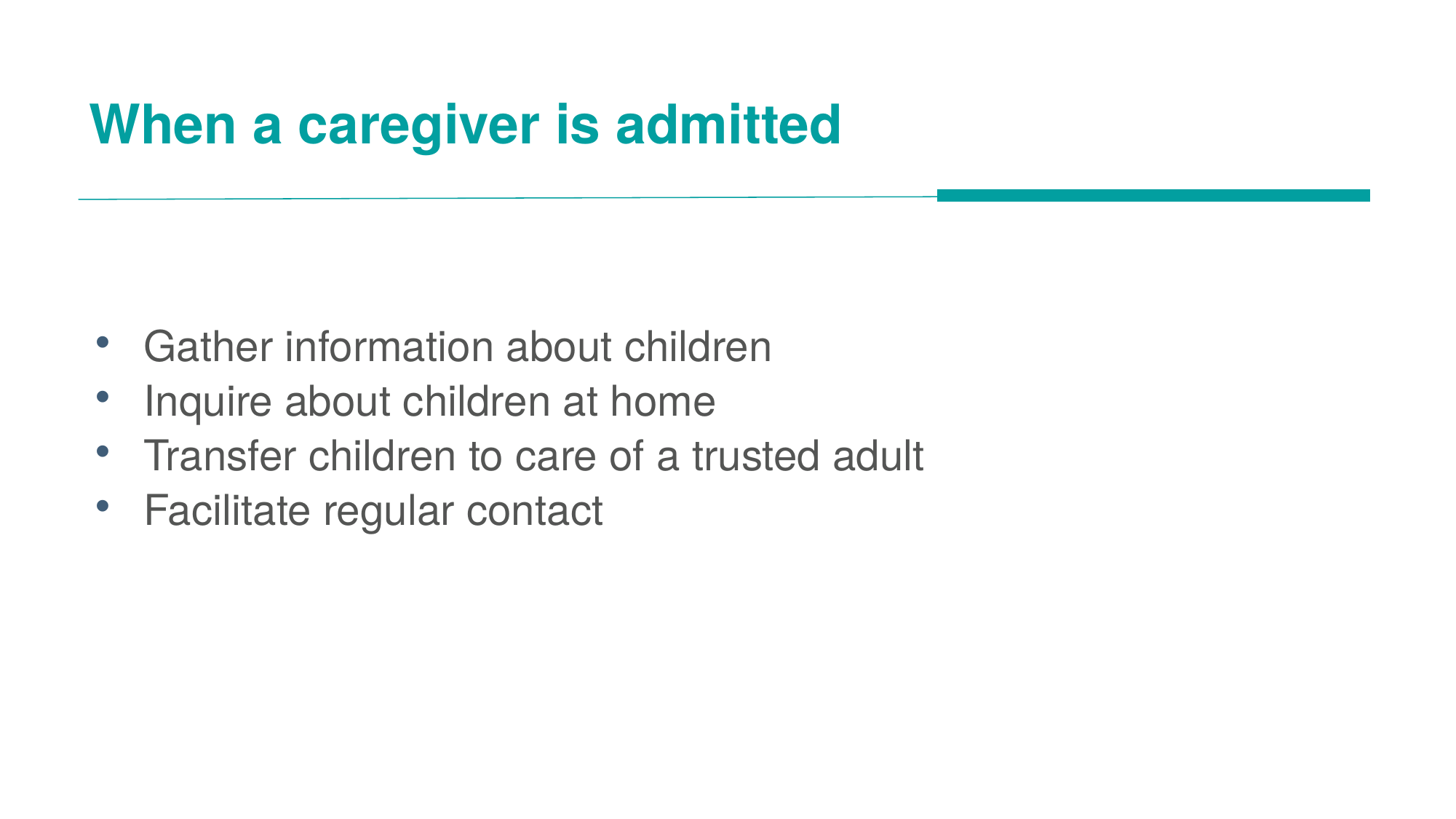

# When a caregiver is admitted

Gather information about children
Inquire about children at home
Transfer children to care of a trusted adult
Facilitate regular contact